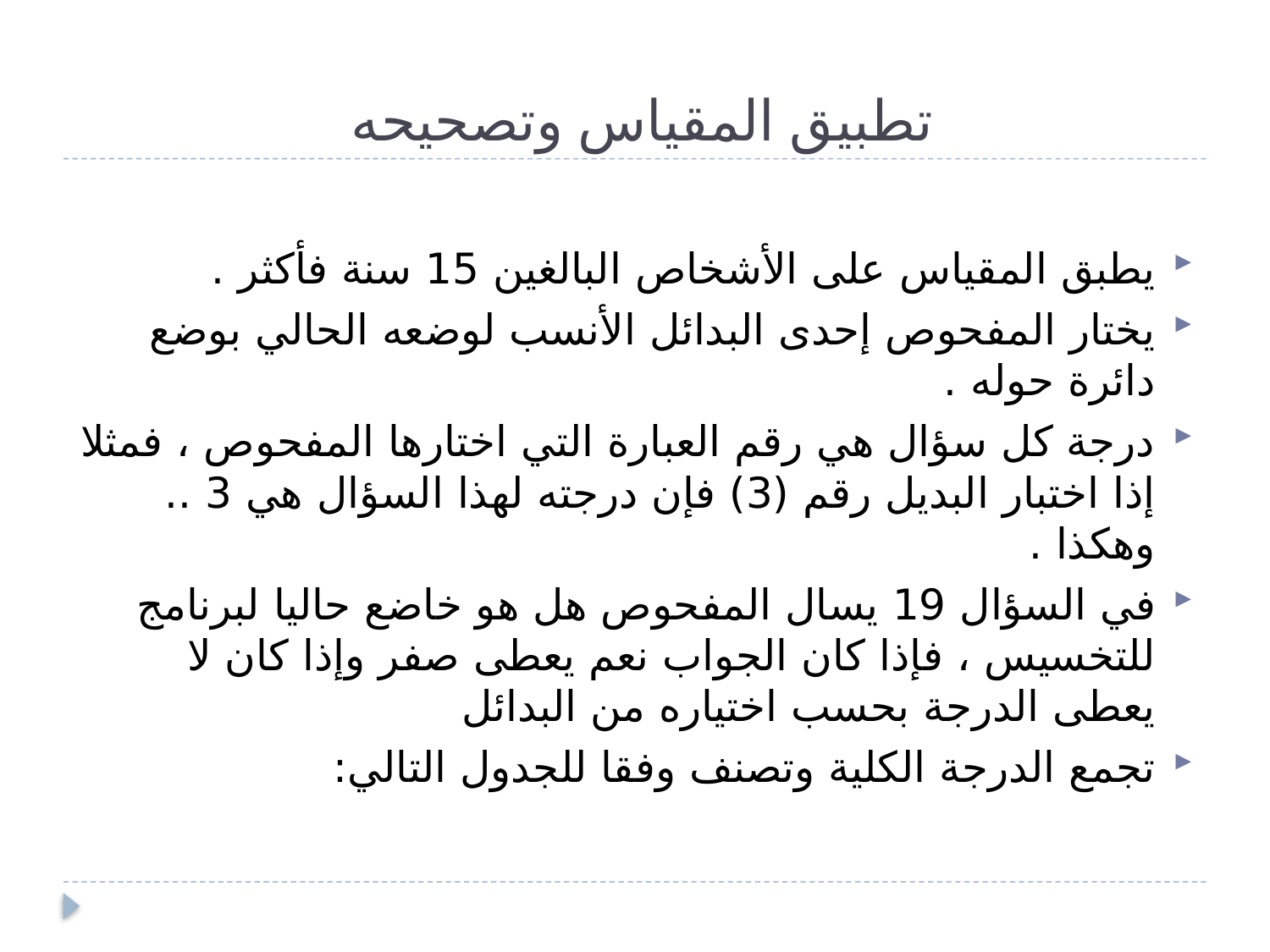

# تطبيق المقياس وتصحيحه

يطبق المقياس على الأشخاص البالغين 15 سنة فأكثر .
يختار المفحوص إحدى البدائل الأنسب لوضعه الحالي بوضع دائرة حوله .
درجة كل سؤال هي رقم العبارة التي اختارها المفحوص ، فمثلا إذا اختبار البديل رقم (3) فإن درجته لهذا السؤال هي 3 .. وهكذا .
في السؤال 19 يسال المفحوص هل هو خاضع حاليا لبرنامج للتخسيس ، فإذا كان الجواب نعم يعطى صفر وإذا كان لا يعطى الدرجة بحسب اختياره من البدائل
تجمع الدرجة الكلية وتصنف وفقا للجدول التالي: